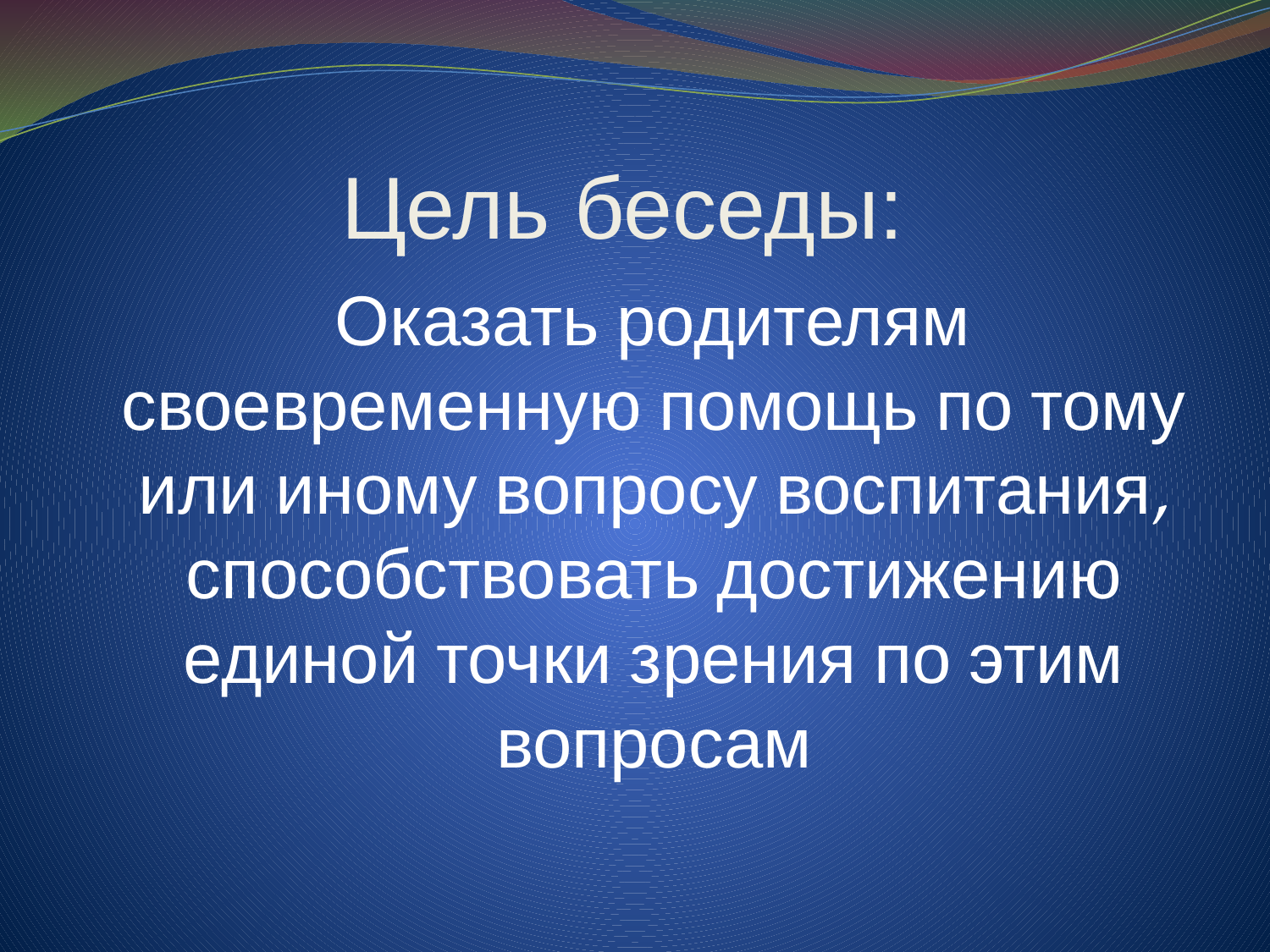

# Цель беседы:
  Оказать родителям своевременную помощь по тому или иному вопросу воспитания, способствовать достижению единой точки зрения по этим вопросам